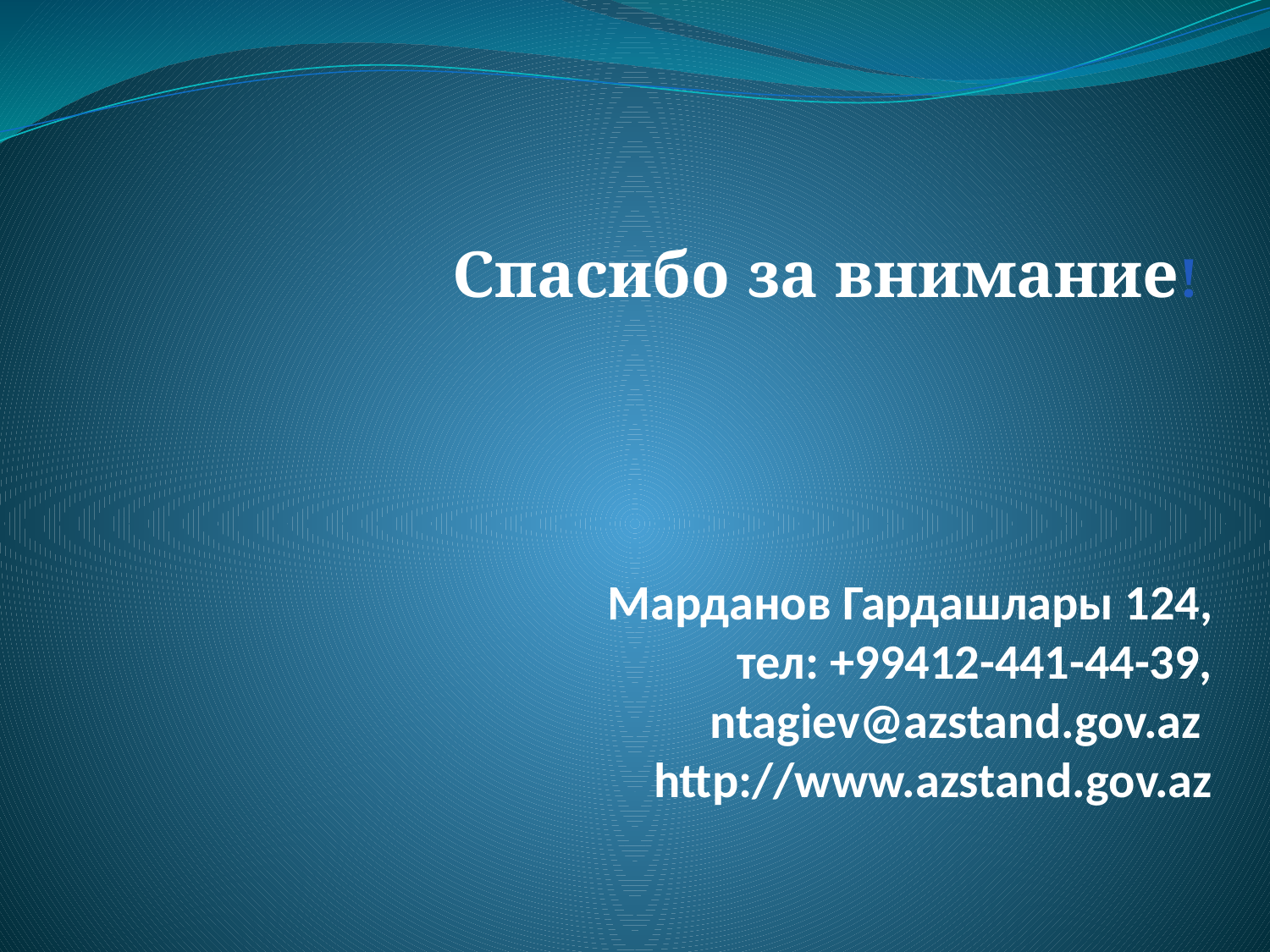

Спасибо за внимание!
# Марданов Гардашлары 124, тел: +99412-441-44-39, ntagiev@azstand.gov.az http://www.azstand.gov.az